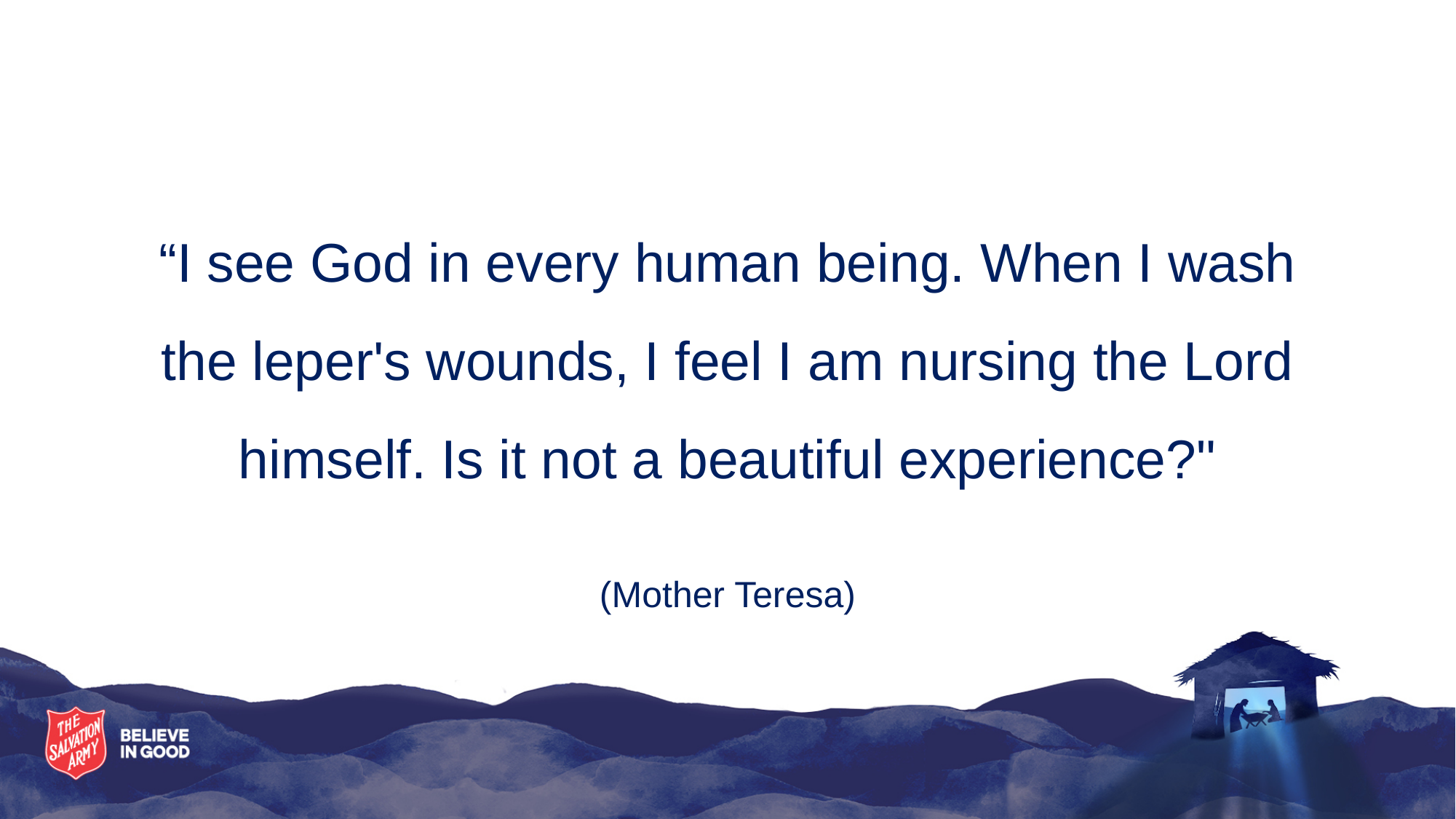

# “I see God in every human being. When I wash the leper's wounds, I feel I am nursing the Lord himself. Is it not a beautiful experience?" (Mother Teresa)